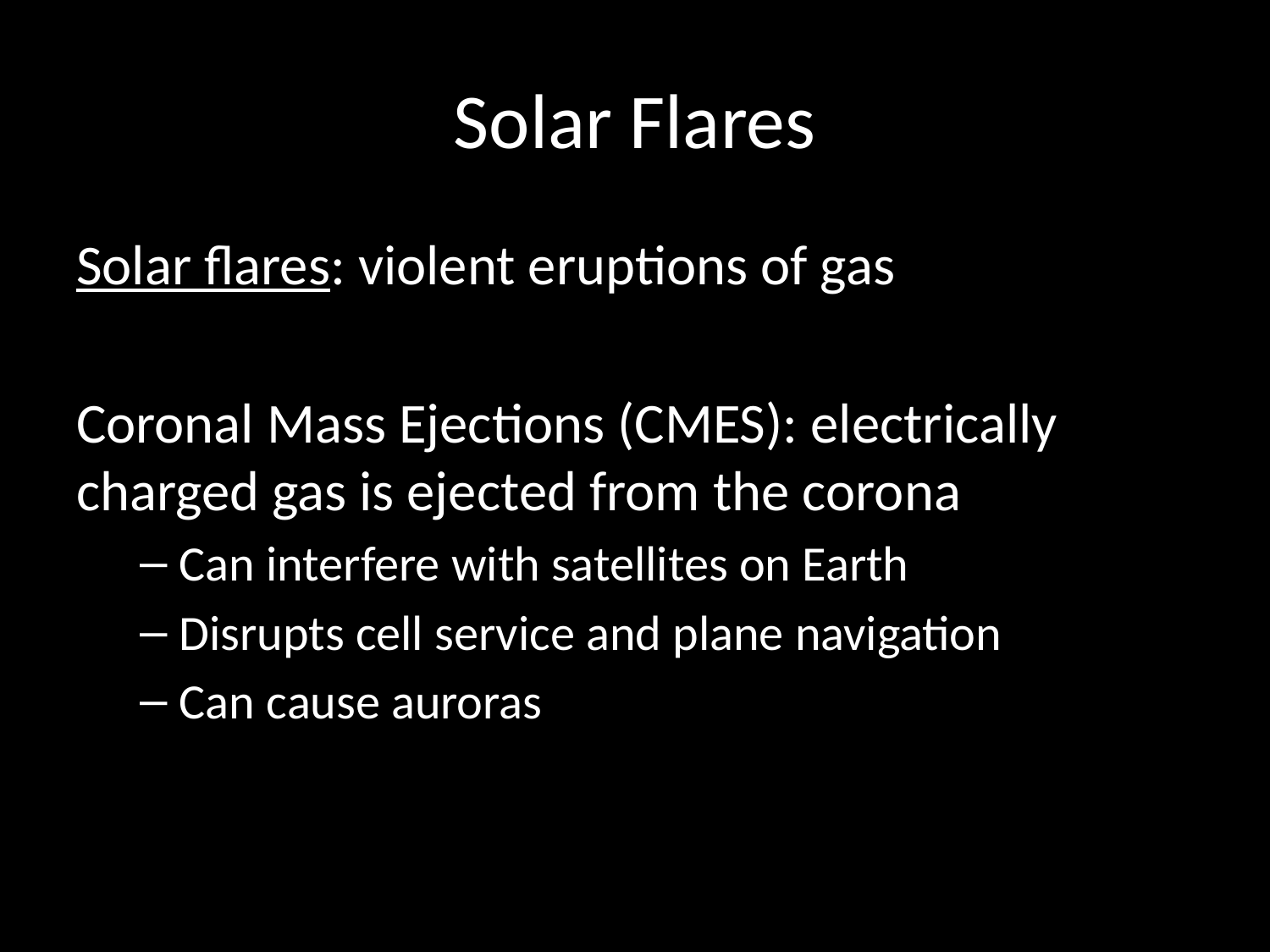

# Solar Flares
Solar flares: violent eruptions of gas

Coronal Mass Ejections (CMES): electrically charged gas is ejected from the corona
Can interfere with satellites on Earth
Disrupts cell service and plane navigation
Can cause auroras